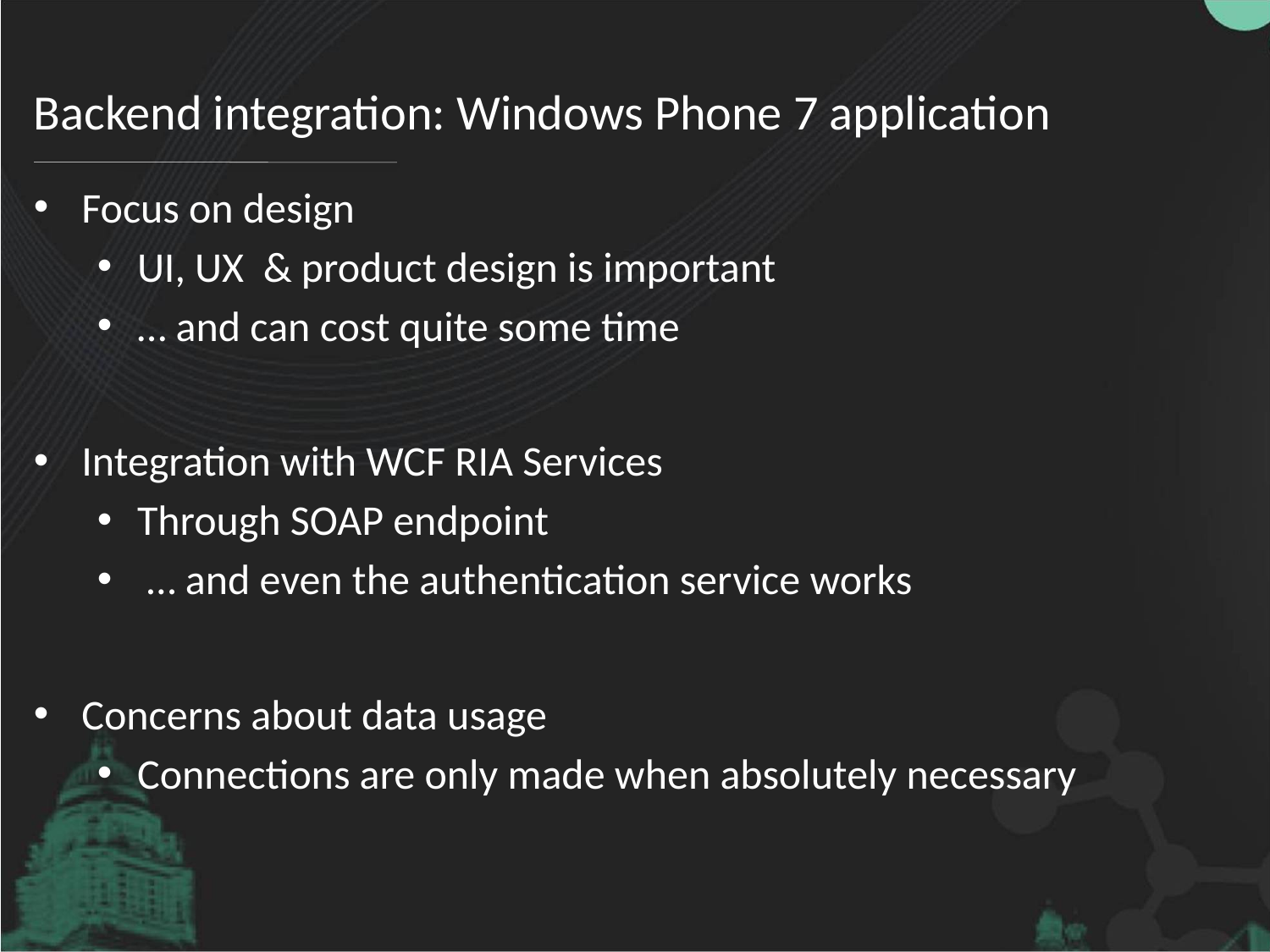

# Backend integration: Windows Phone 7 application
Focus on design
UI, UX  & product design is important
… and can cost quite some time

Integration with WCF RIA Services
Through SOAP endpoint
 … and even the authentication service works

Concerns about data usage
Connections are only made when absolutely necessary